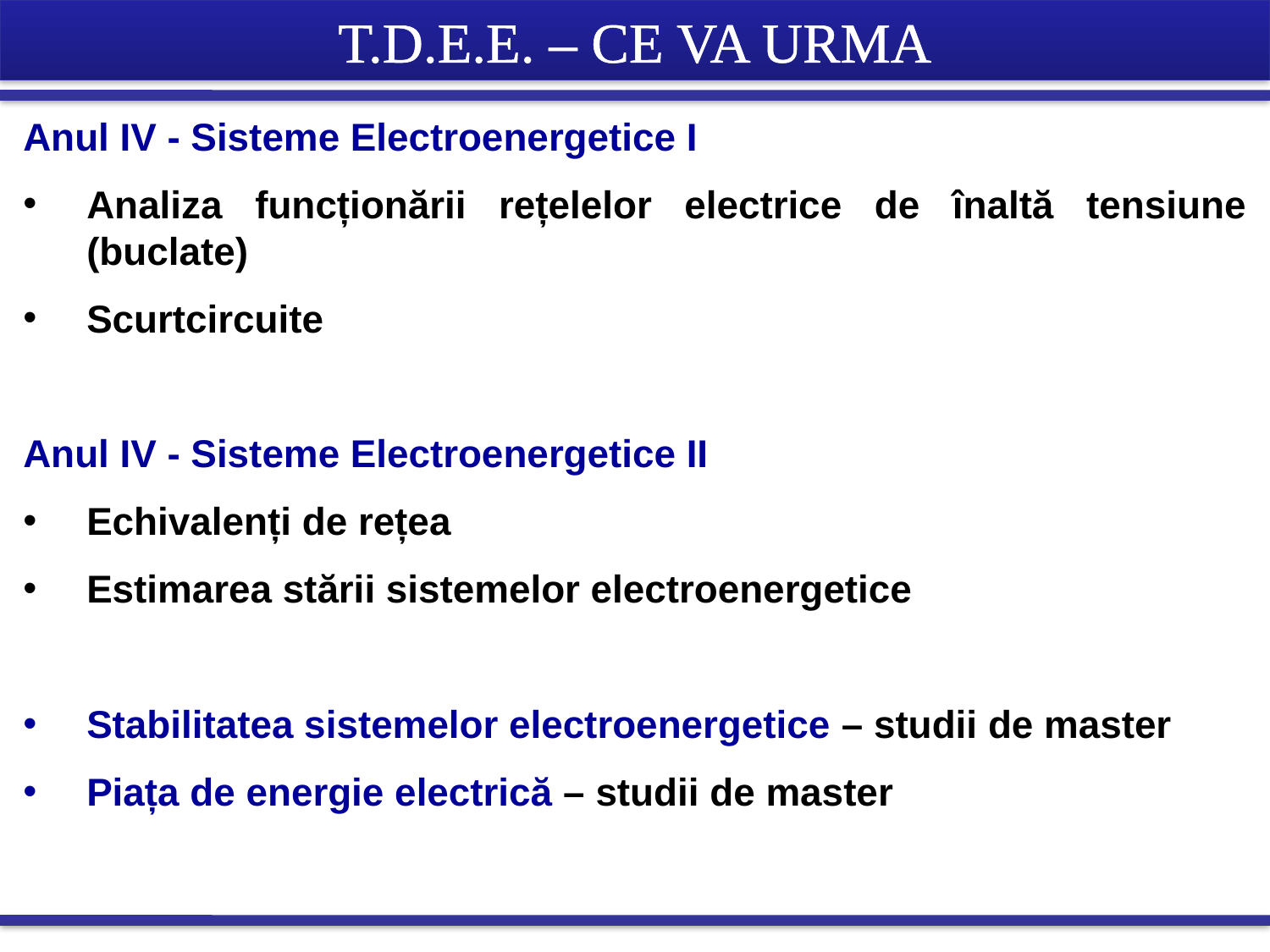

T.D.E.E. – CE VA URMA

Anul IV - Sisteme Electroenergetice I
Analiza funcționării rețelelor electrice de înaltă tensiune (buclate)
Scurtcircuite

Anul IV - Sisteme Electroenergetice II
Echivalenți de rețea
Estimarea stării sistemelor electroenergetice

Stabilitatea sistemelor electroenergetice – studii de master
Piața de energie electrică – studii de master